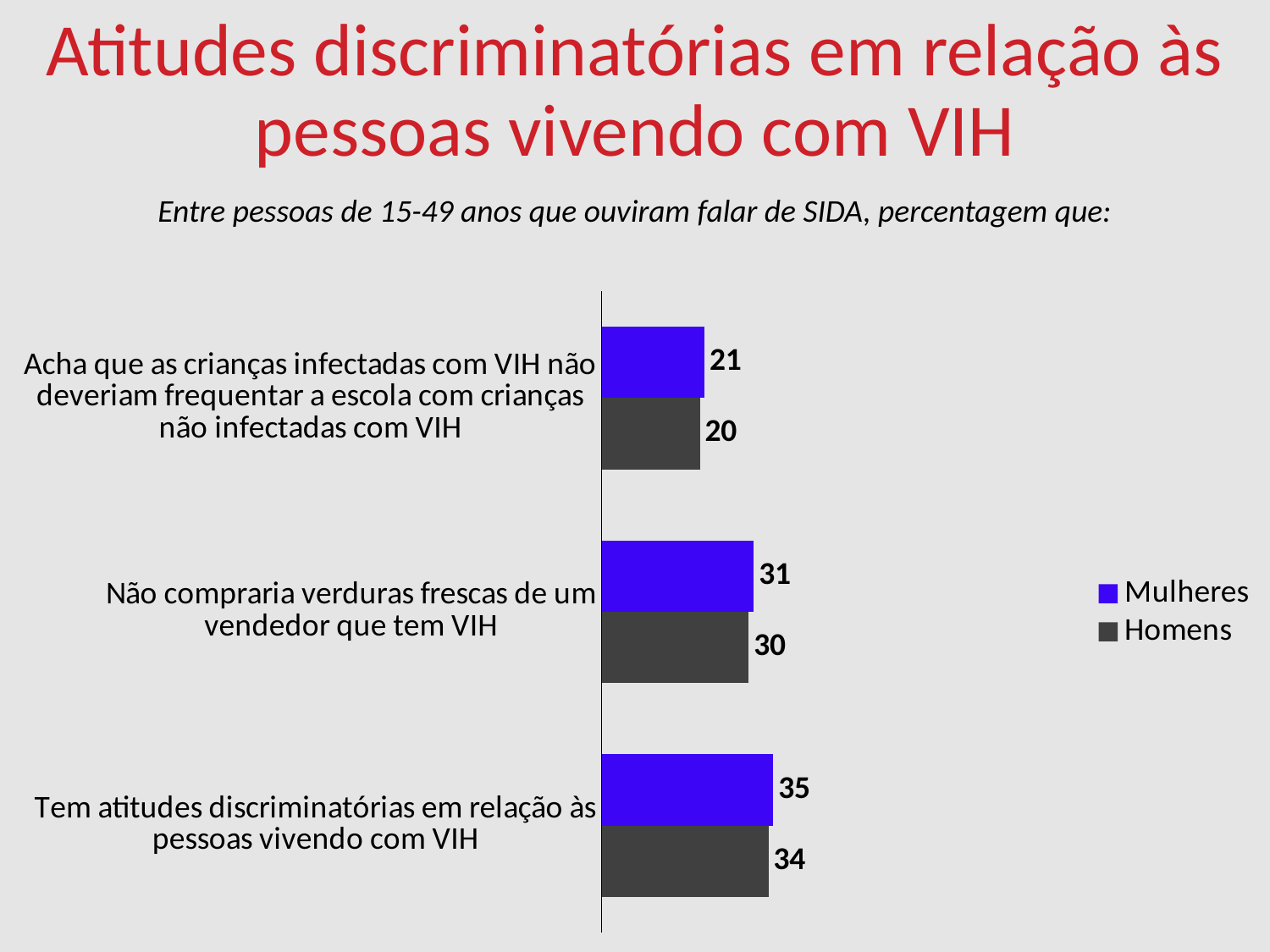

Atitudes discriminatórias em relação às pessoas vivendo com VIH
Entre pessoas de 15-49 anos que ouviram falar de SIDA, percentagem que:

### Chart

| Category | Homens | Mulheres |
|---|---|---|
| Tem atitudes discriminatórias em relação às pessoas vivendo com VIH | 34.0 | 35.0 |
| Não compraria verduras frescas de um vendedor que tem VIH | 30.0 | 31.0 |
| Acha que as crianças infectadas com VIH não deveriam frequentar a escola com crianças não infectadas com VIH | 20.0 | 21.0 |